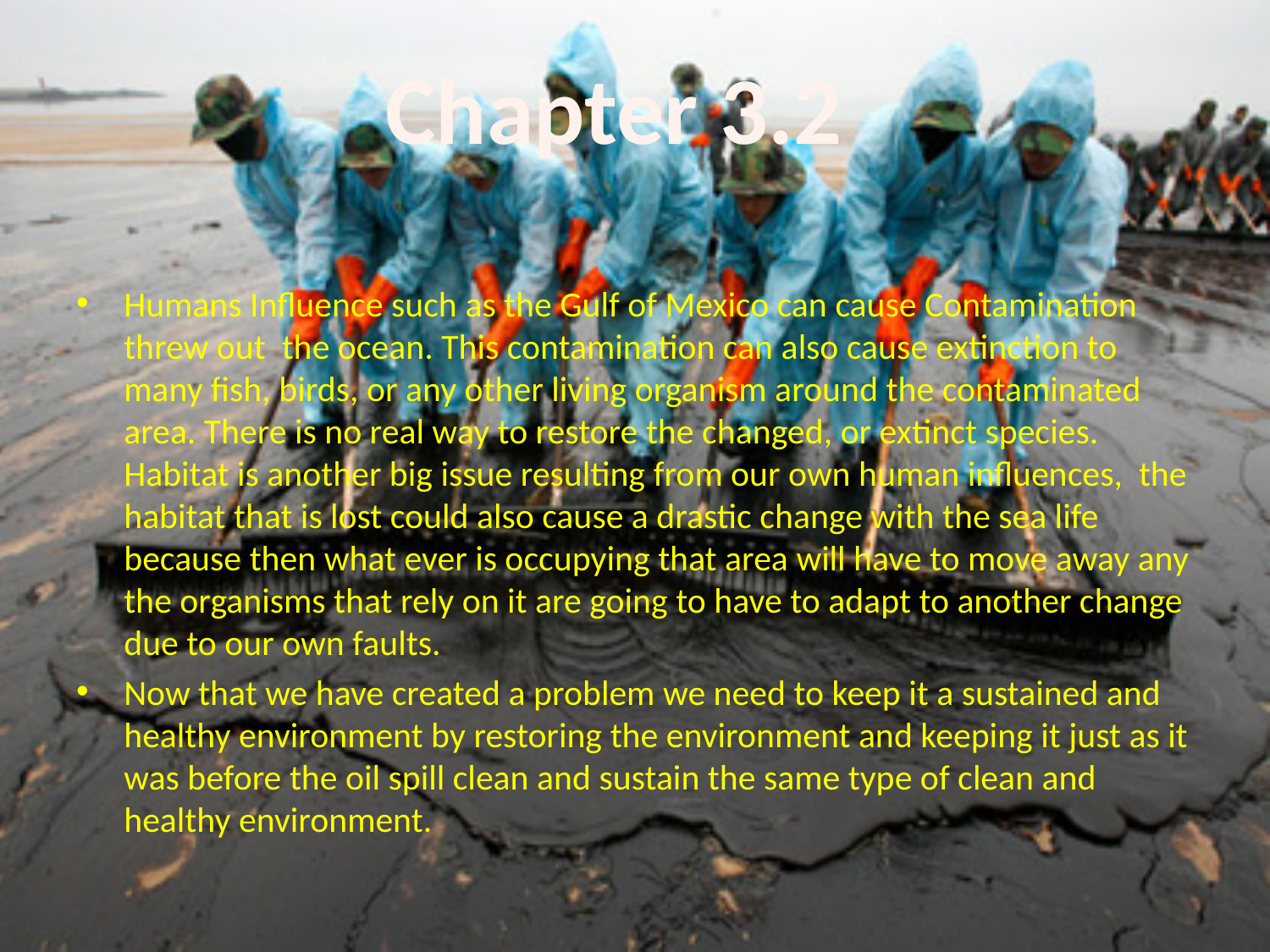

Chapter 3.2
Humans Influence such as the Gulf of Mexico can cause Contamination threw out  the ocean. This contamination can also cause extinction to many fish, birds, or any other living organism around the contaminated area. There is no real way to restore the changed, or extinct species. Habitat is another big issue resulting from our own human influences,  the habitat that is lost could also cause a drastic change with the sea life because then what ever is occupying that area will have to move away any the organisms that rely on it are going to have to adapt to another change due to our own faults.
Now that we have created a problem we need to keep it a sustained and healthy environment by restoring the environment and keeping it just as it was before the oil spill clean and sustain the same type of clean and healthy environment.